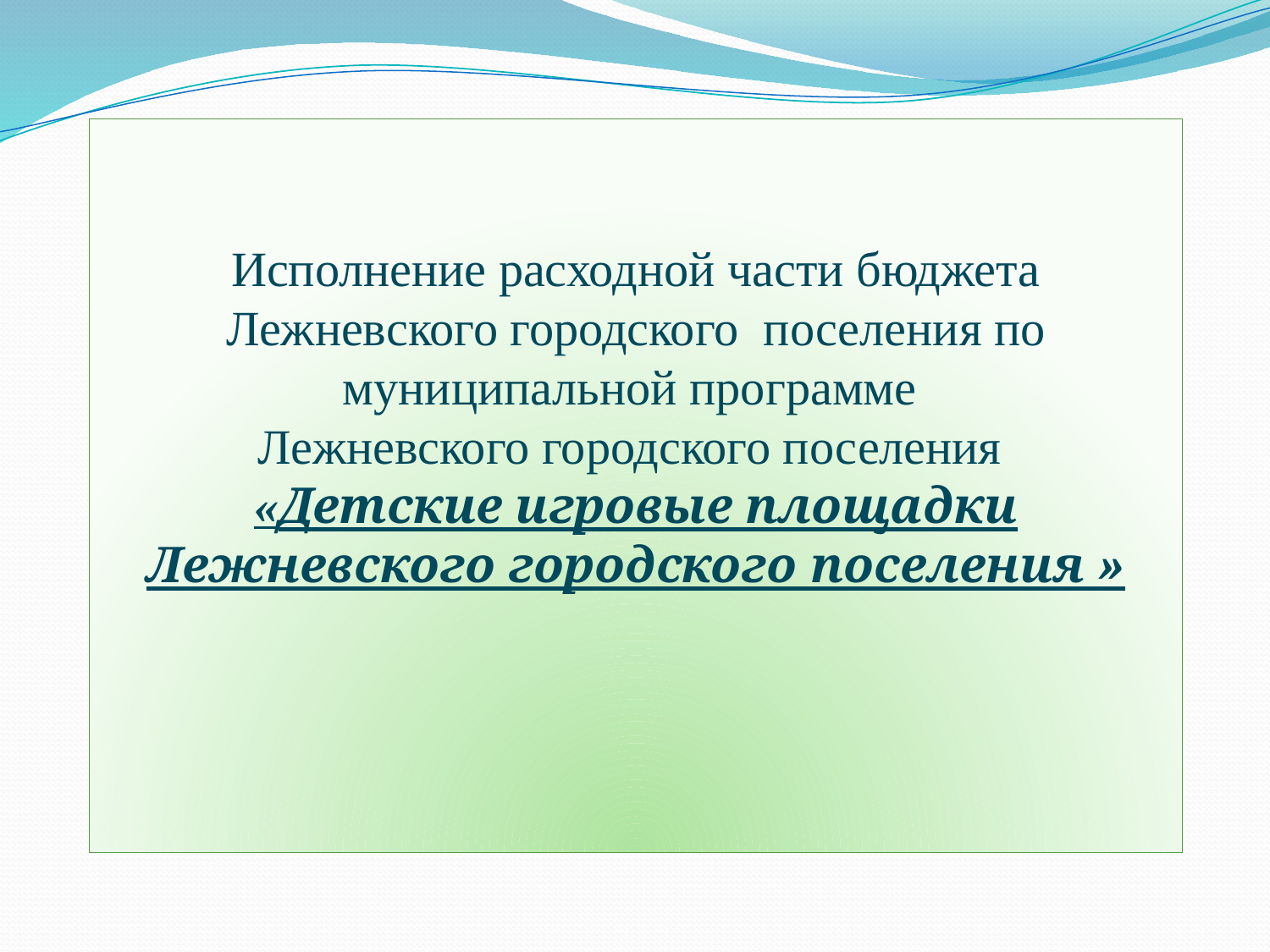

Исполнение расходной части бюджета Лежневского городского  поселения по муниципальной программе
Лежневского городского поселения
«Детские игровые площадки Лежневского городского поселения »